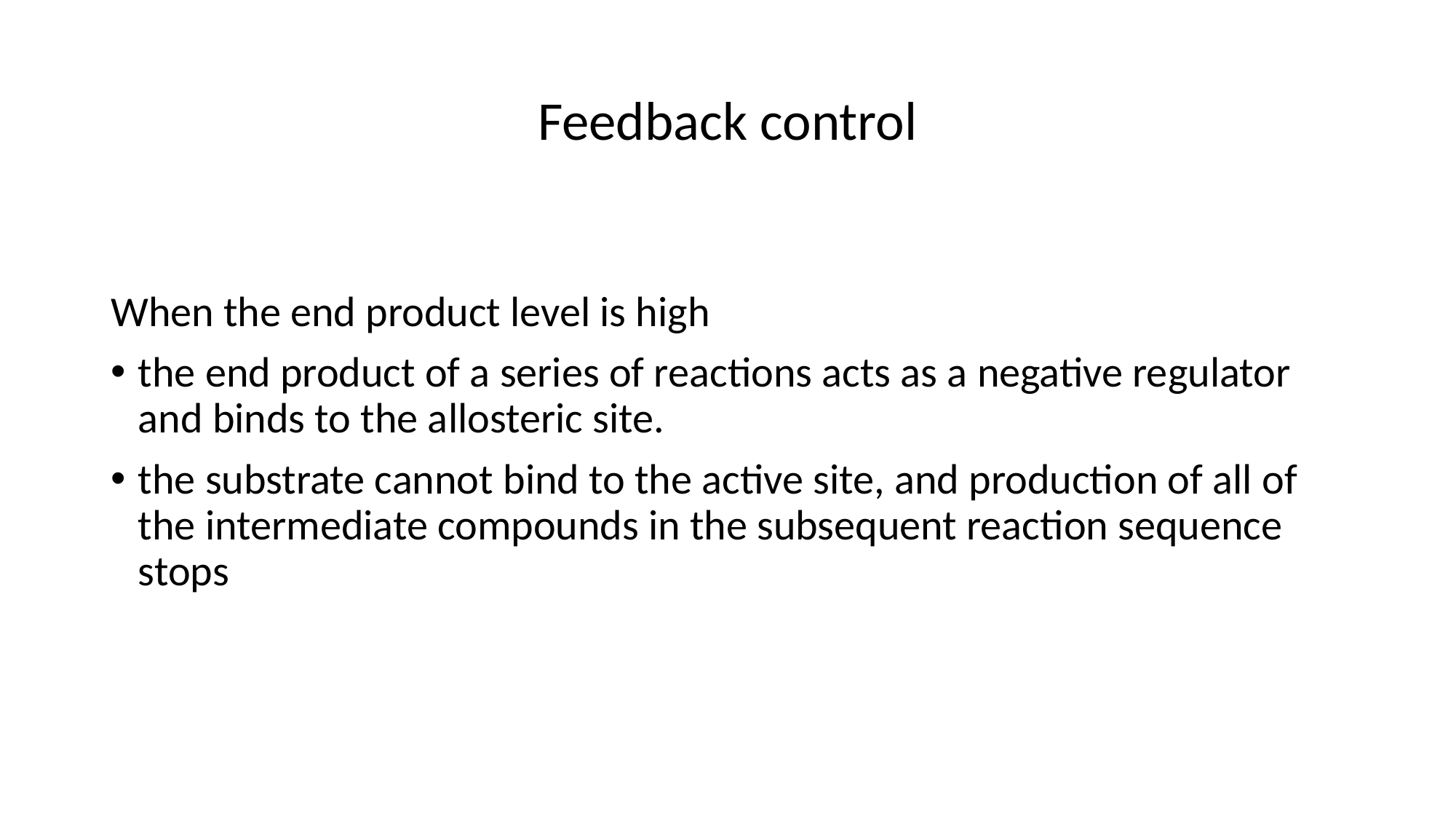

# Feedback control

When the end product level is high
the end product of a series of reactions acts as a negative regulator and binds to the allosteric site.
the substrate cannot bind to the active site, and production of all of the intermediate compounds in the subsequent reaction sequence stops